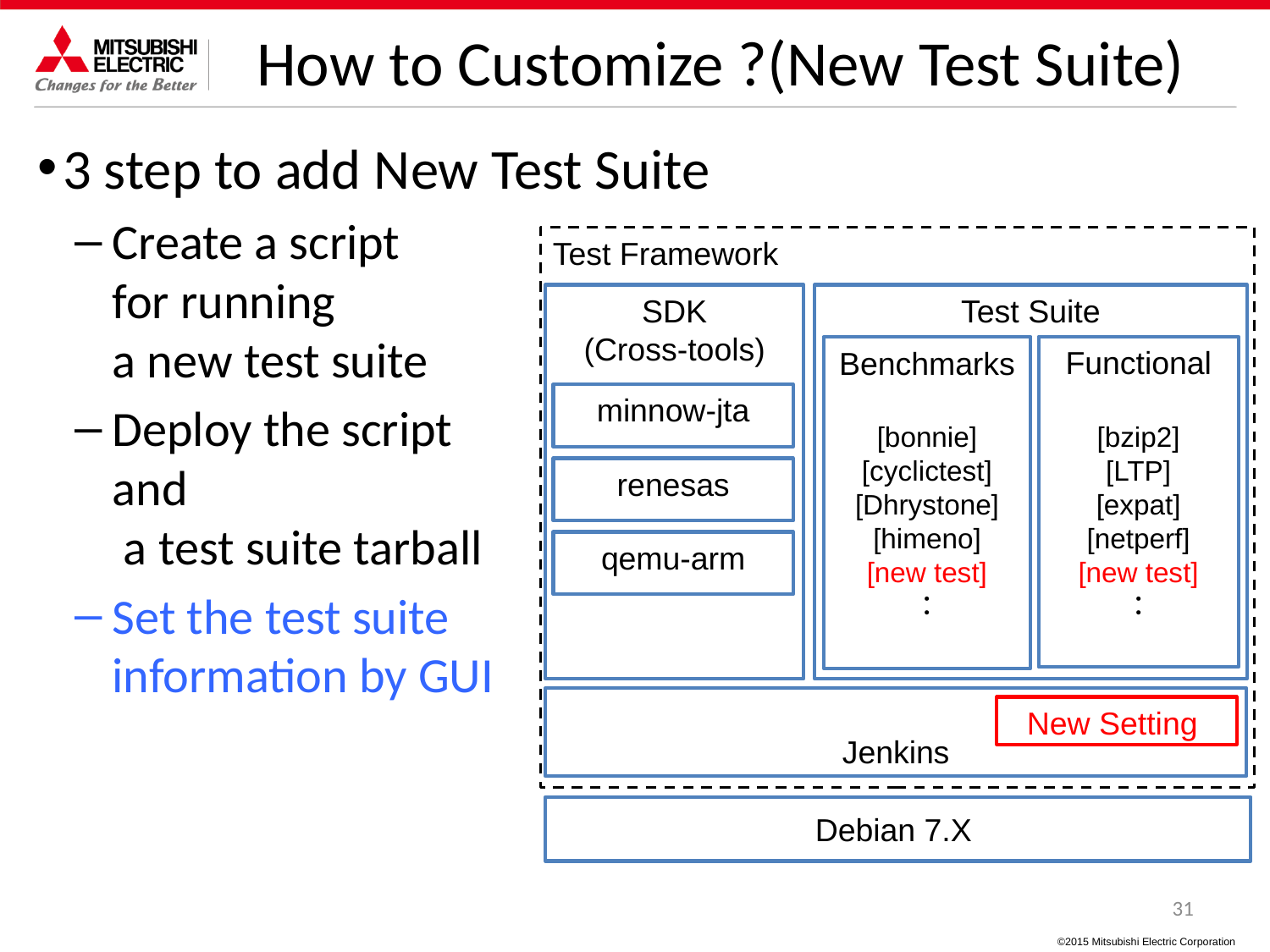

# How to Customize ?(New Test Suite)
3 step to add New Test Suite
Create a script
for running
a new test suite
Deploy the script
and
 a test suite tarball
Set the test suite
information by GUI

Test Framework
SDK
(Cross-tools)
Test Suite
Functional

[bzip2]
[LTP]
[expat]
[netperf]
[new test]
：

Benchmarks

[bonnie]
[cyclictest]
[Dhrystone]
[himeno]
[new test]
：
minnow-jta
renesas
qemu-arm

Jenkins
New Setting
Debian 7.X
31